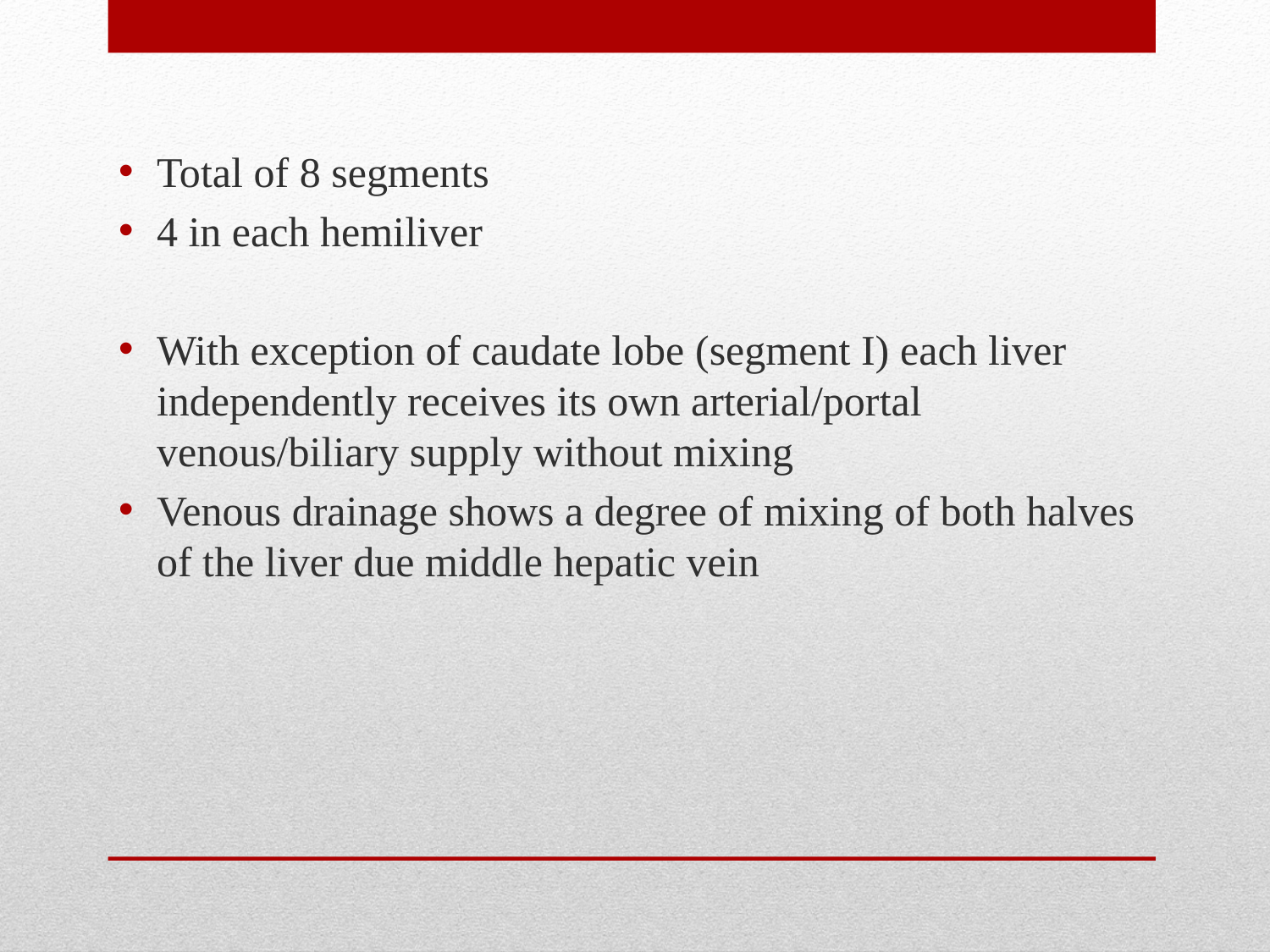

Total of 8 segments
4 in each hemiliver

With exception of caudate lobe (segment I) each liver independently receives its own arterial/portal venous/biliary supply without mixing
Venous drainage shows a degree of mixing of both halves of the liver due middle hepatic vein
#